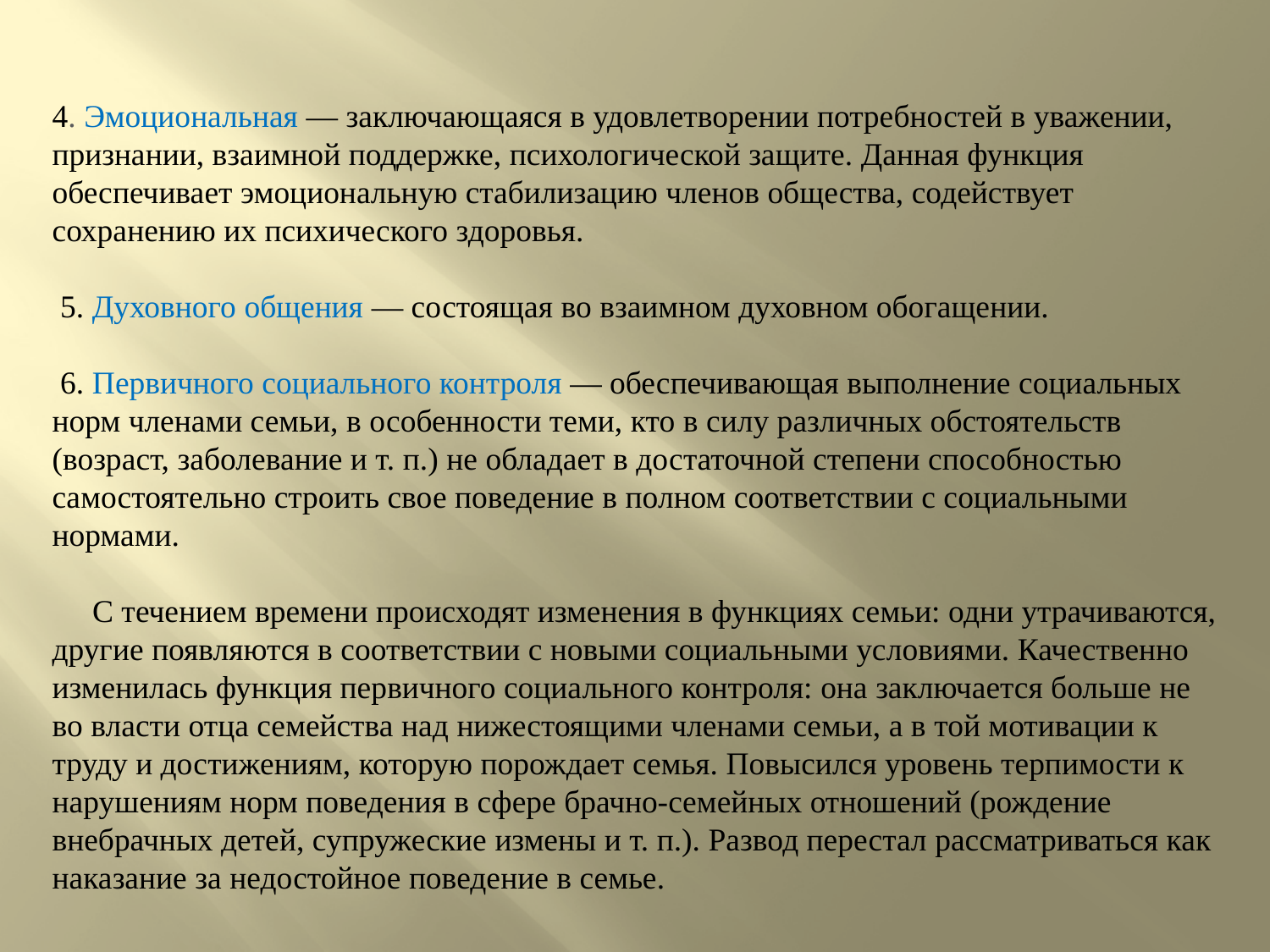

4. Эмоциональная — заключающаяся в удовлетворении потребностей в уважении, признании, взаимной поддержке, психологической защите. Данная функция обеспечивает эмоциональную стабилизацию членов общества, содействует сохранению их психического здоровья.
    
 5. Духовного общения — состоящая во взаимном духовном обогащении.
    
 6. Первичного социального контроля — обеспечивающая выполнение социальных норм членами семьи, в особенности теми, кто в силу различных обстоятельств (возраст, заболевание и т. п.) не обладает в достаточной степени способностью самостоятельно строить свое поведение в полном соответствии с социальными нормами.
    
     С течением времени происходят изменения в функциях семьи: одни утрачиваются, другие появляются в соответствии с новыми социальными условиями. Качественно изменилась функция первичного социального контроля: она заключается больше не во власти отца семейства над нижестоящими членами семьи, а в той мотивации к труду и достижениям, которую порождает семья. Повысился уровень терпимости к нарушениям норм поведения в сфере брачно-семейных отношений (рождение внебрачных детей, супружеские измены и т. п.). Развод перестал рассматриваться как наказание за недостойное поведение в семье.